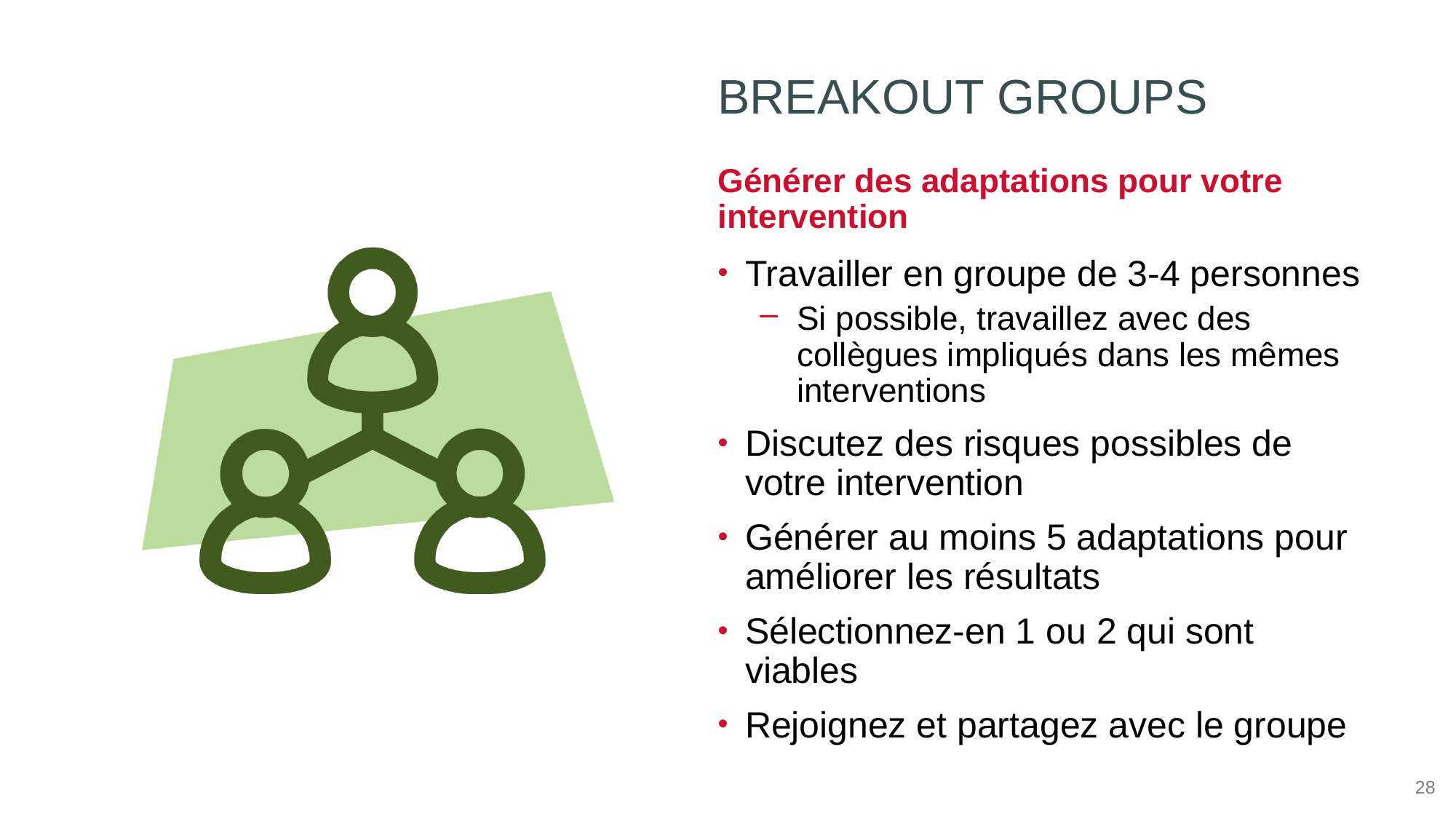

Générer des adaptations pour votre intervention
Travailler en groupe de 3-4 personnes
Si possible, travaillez avec des collègues impliqués dans les mêmes interventions
Discutez des risques possibles de votre intervention
Générer au moins 5 adaptations pour améliorer les résultats
Sélectionnez-en 1 ou 2 qui sont viables
Rejoignez et partagez avec le groupe
28